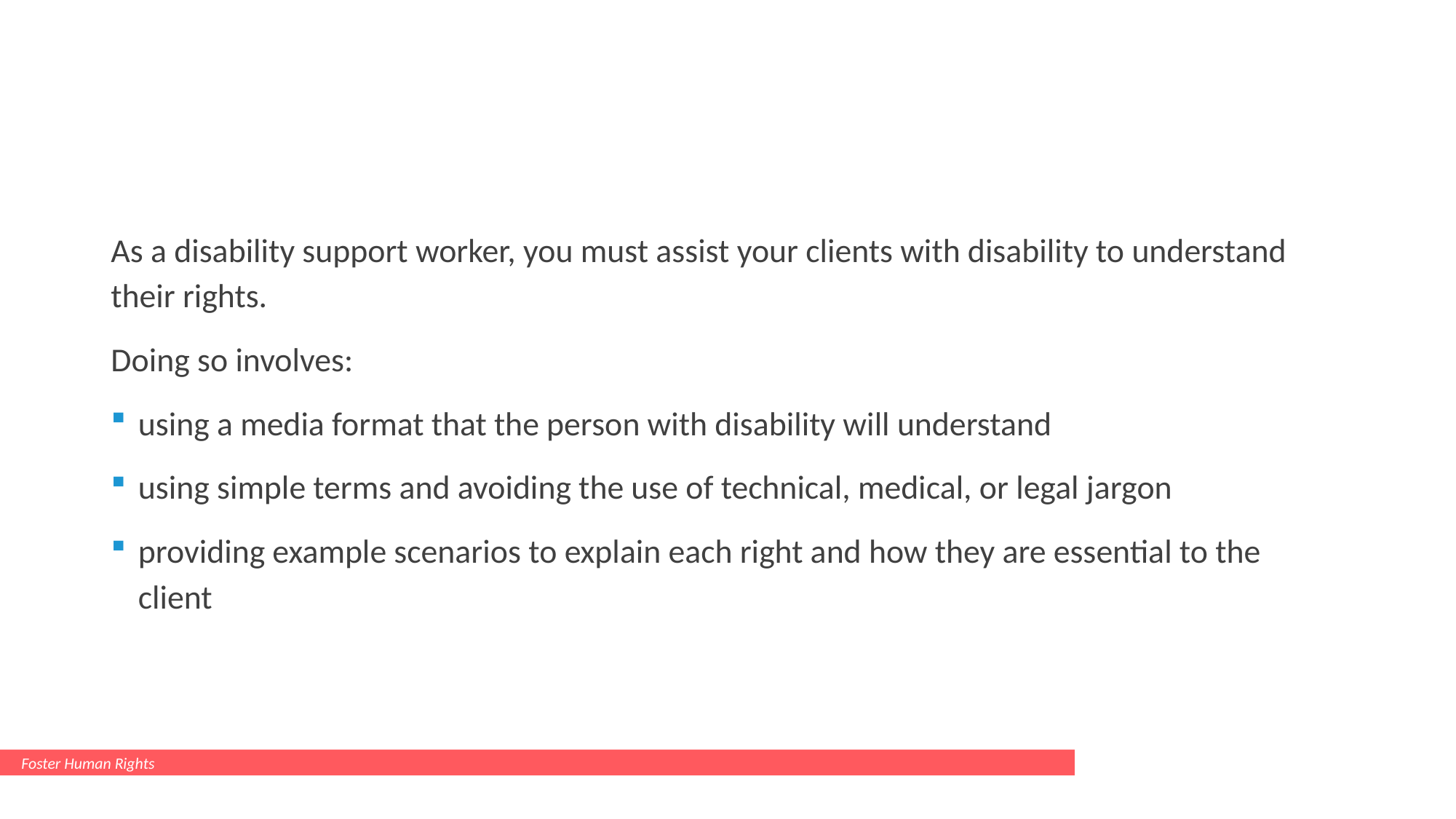

#
As a disability support worker, you must assist your clients with disability to understand their rights.
Doing so involves:
using a media format that the person with disability will understand
using simple terms and avoiding the use of technical, medical, or legal jargon
providing example scenarios to explain each right and how they are essential to the client
Foster Human Rights